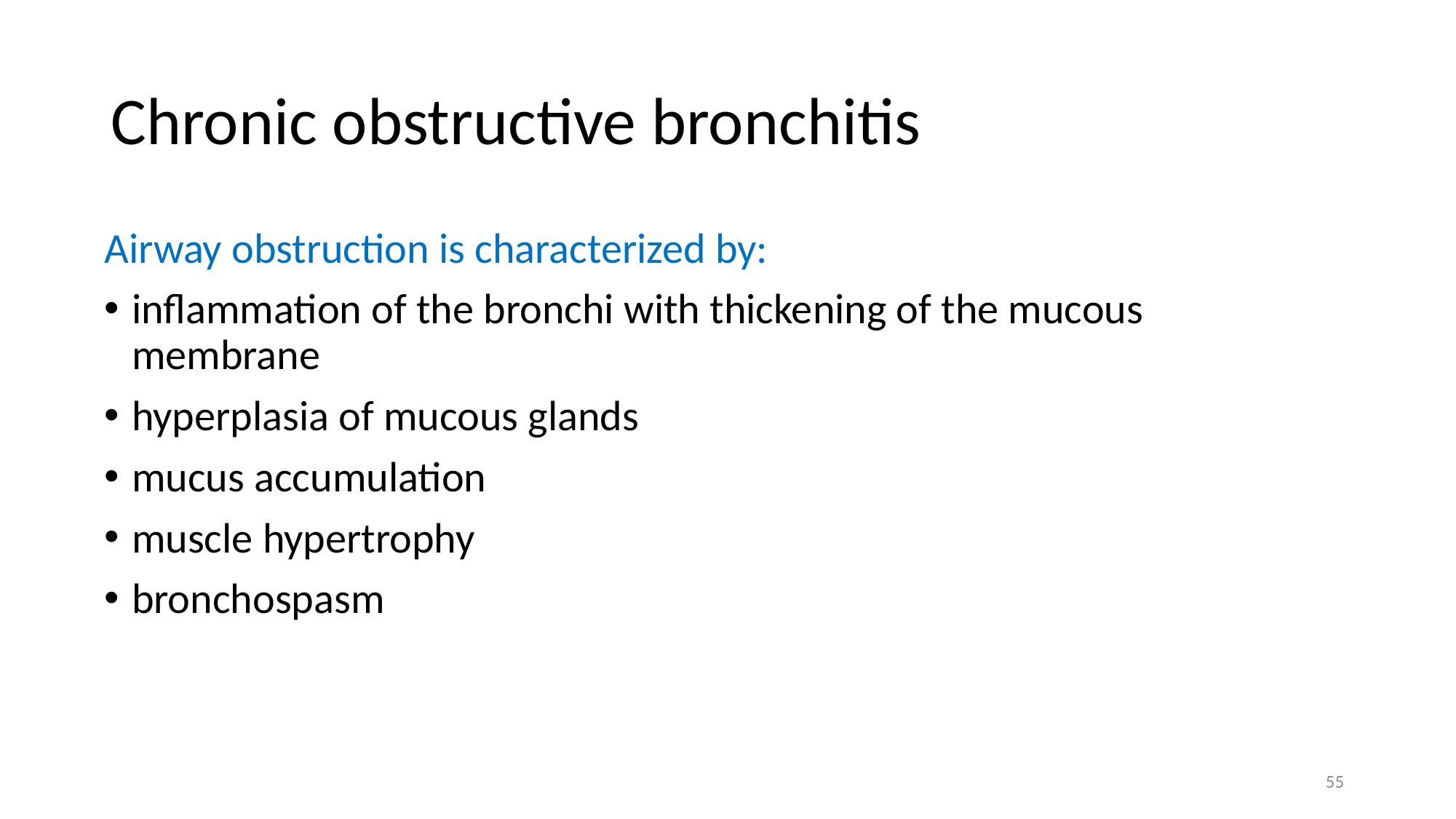

# Chronic obstructive bronchitis
Airway obstruction is characterized by:
inflammation of the bronchi with thickening of the mucous membrane
hyperplasia of mucous glands
mucus accumulation
muscle hypertrophy
bronchospasm
55